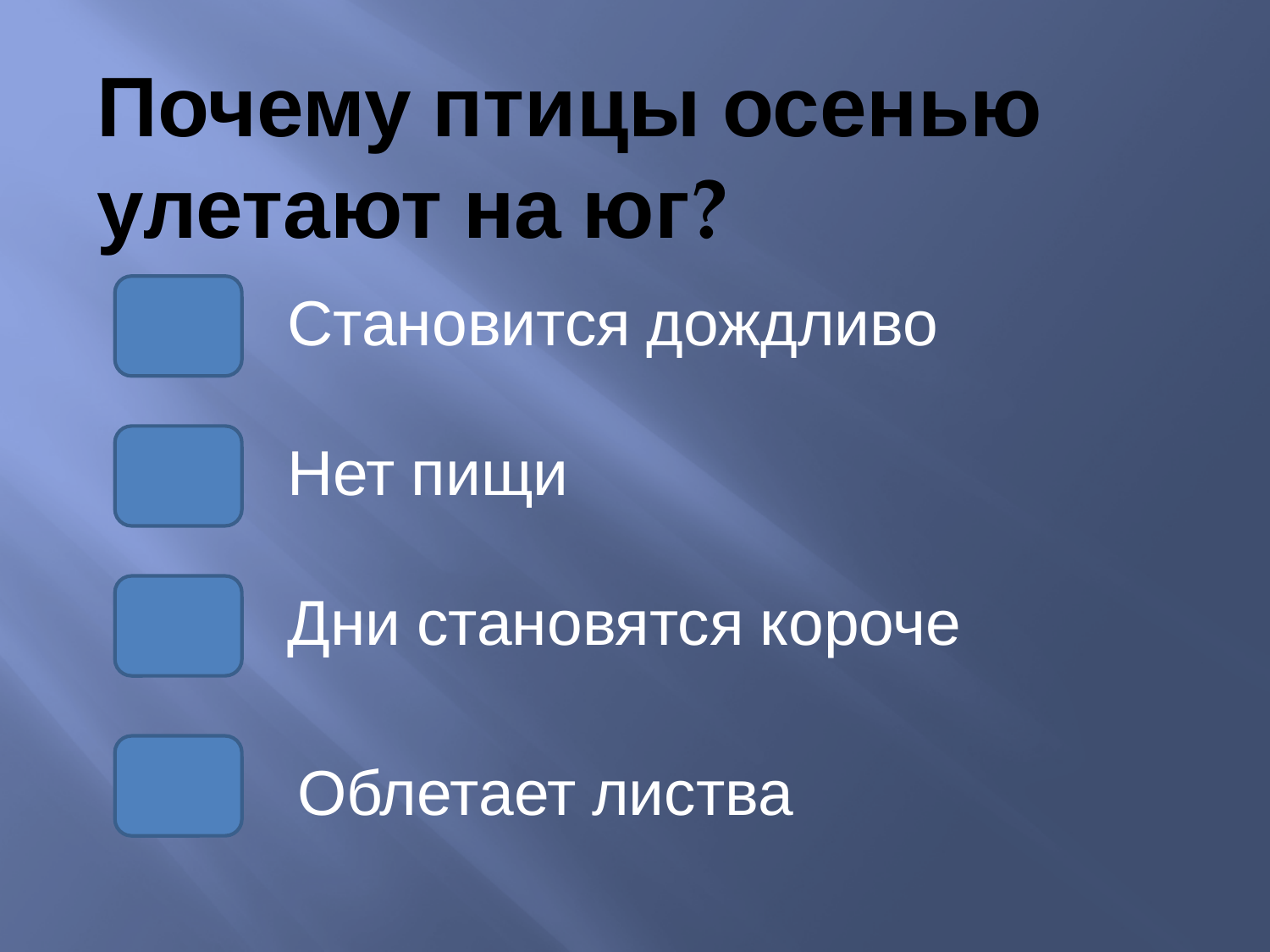

Почему птицы осенью улетают на юг?

Становится дождливо

Нет пищи

Дни становятся короче

Облетает листва